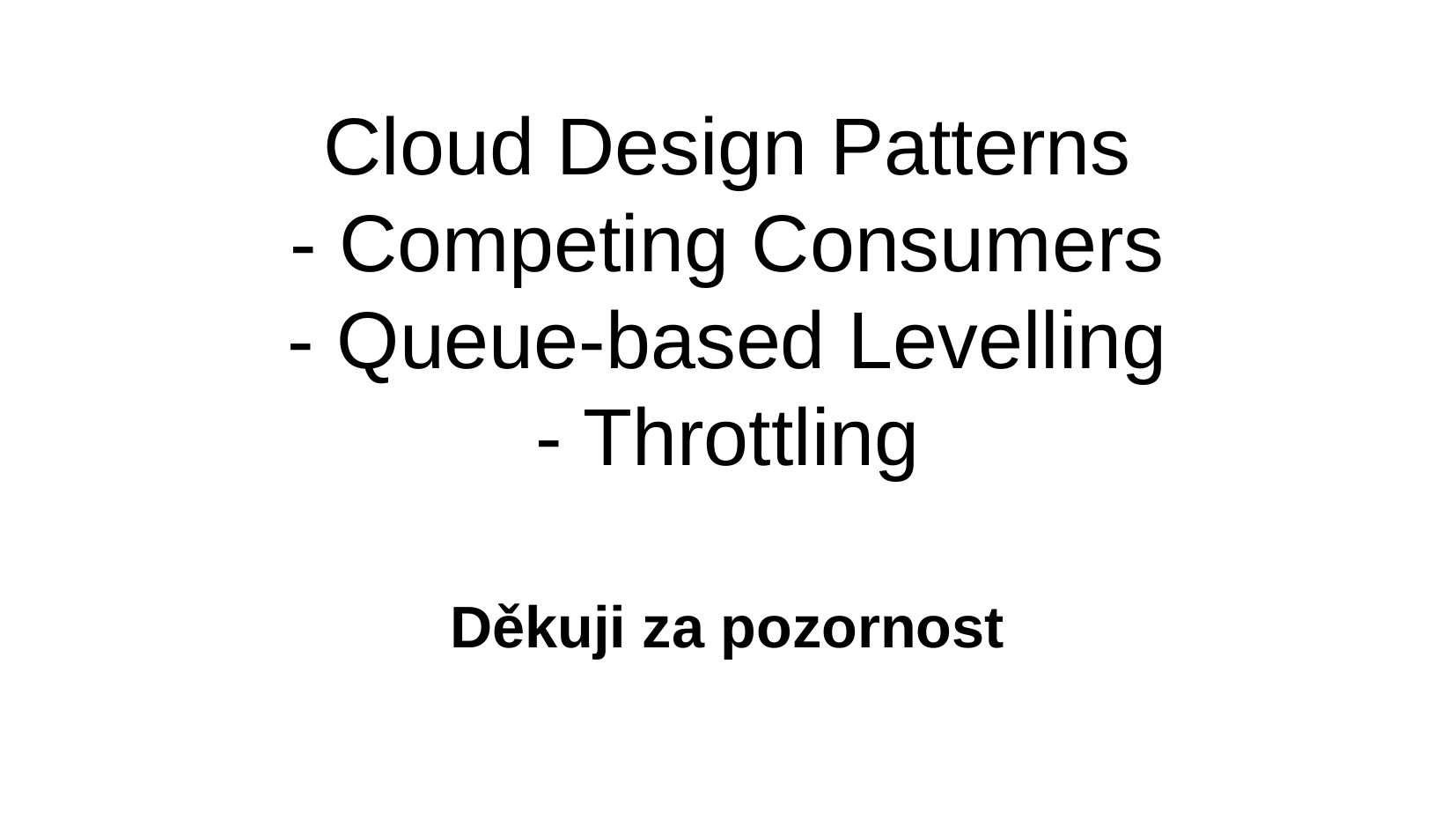

Cloud Design Patterns
- Competing Consumers
- Queue-based Levelling
- Throttling
Děkuji za pozornost